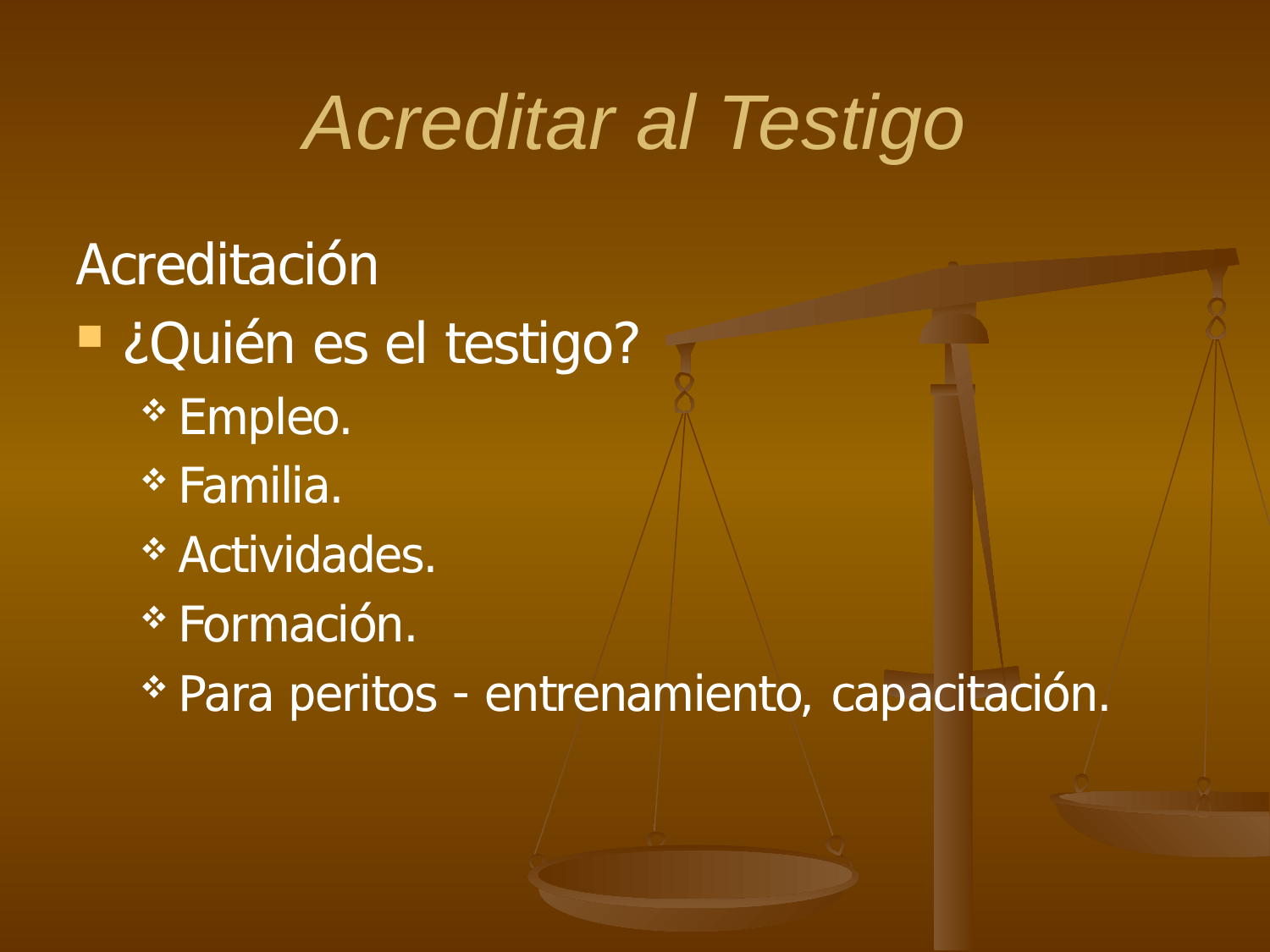

# Acreditar al Testigo
Acreditación
¿Quién es el testigo?
Empleo.
Familia.
Actividades.
Formación.
Para peritos - entrenamiento, capacitación.